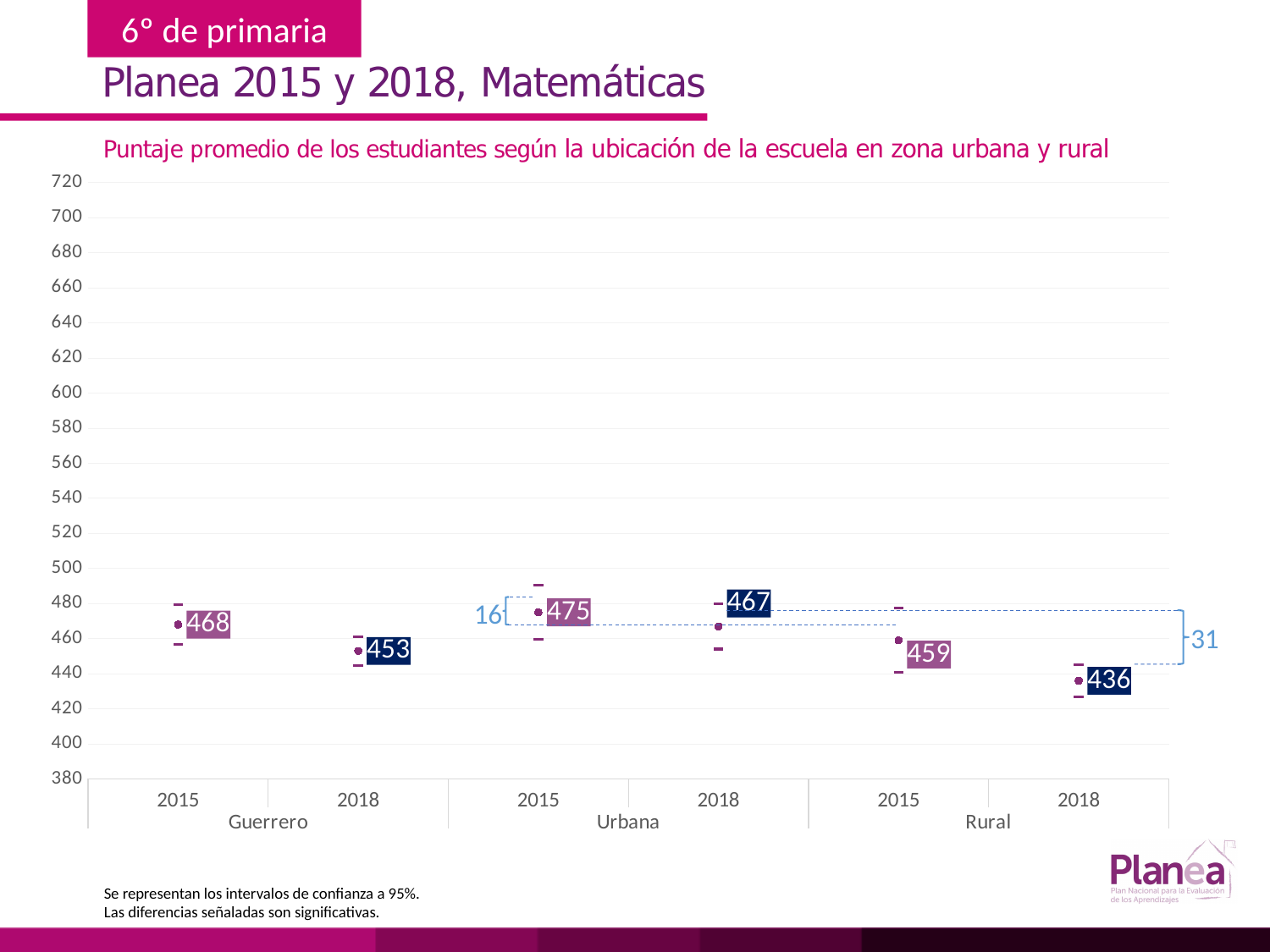

Planea 2015 y 2018, Matemáticas

Puntaje promedio de los estudiantes según la ubicación de la escuela en zona urbana y rural

### Chart

| Category |  |  |  |
|---|---|---|---|
| 2015 | 456.657 | 479.343 | 468.0 |
| 2018 | 444.841 | 461.159 | 453.0 |
| 2015 | 459.677 | 490.323 | 475.0 |
| 2018 | 454.065 | 479.935 | 467.0 |
| 2015 | 440.692 | 477.308 | 459.0 |
| 2018 | 426.846 | 445.154 | 436.0 |
16

31
Se representan los intervalos de confianza a 95%.
Las diferencias señaladas son significativas.